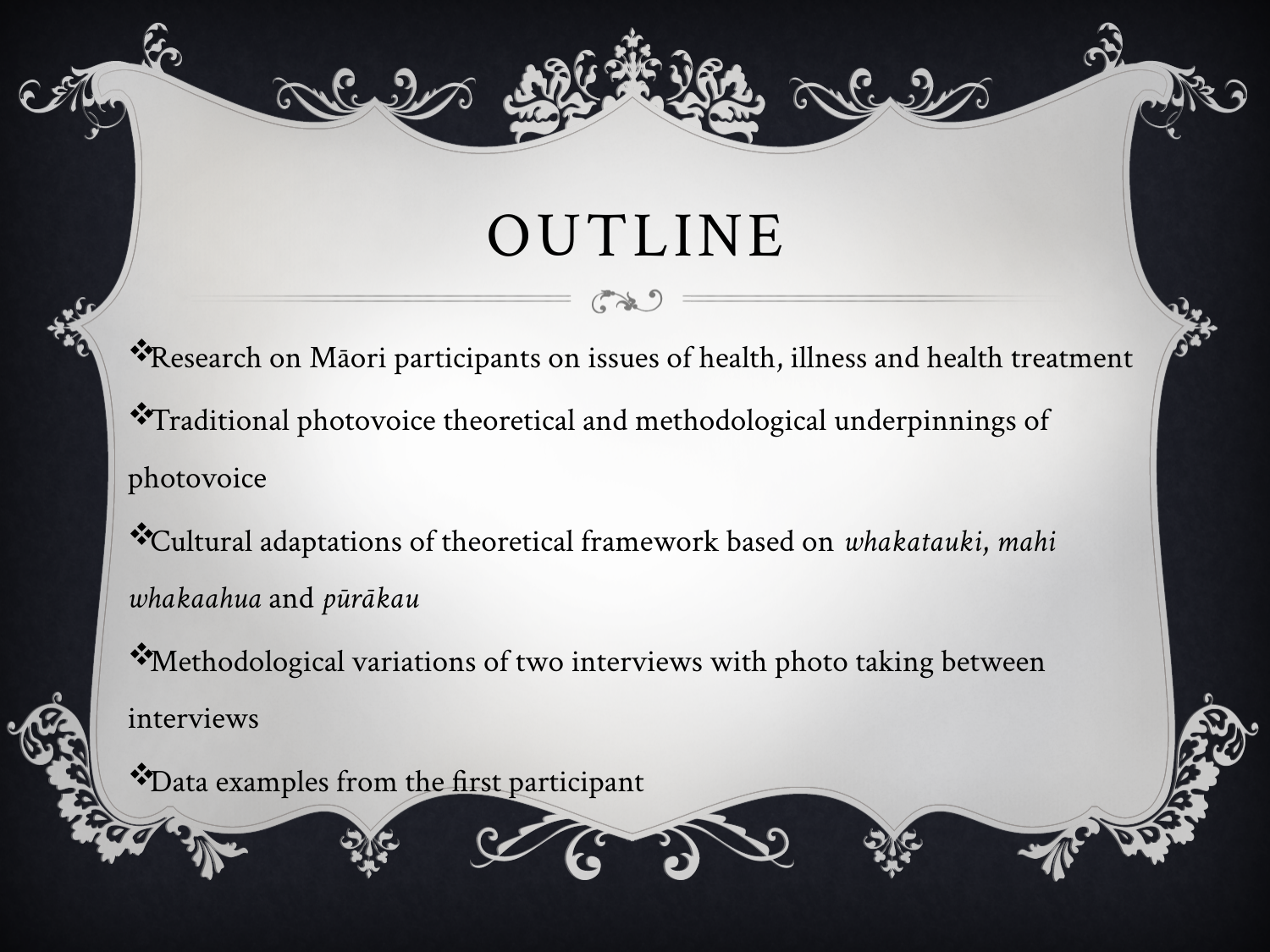

# OUTLINE

Research on Māori participants on issues of health, illness and health treatment
Traditional photovoice theoretical and methodological underpinnings of photovoice
Cultural adaptations of theoretical framework based on whakatauki, mahi whakaahua and pūrākau
Methodological variations of two interviews with photo taking between interviews
Data examples from the first participant